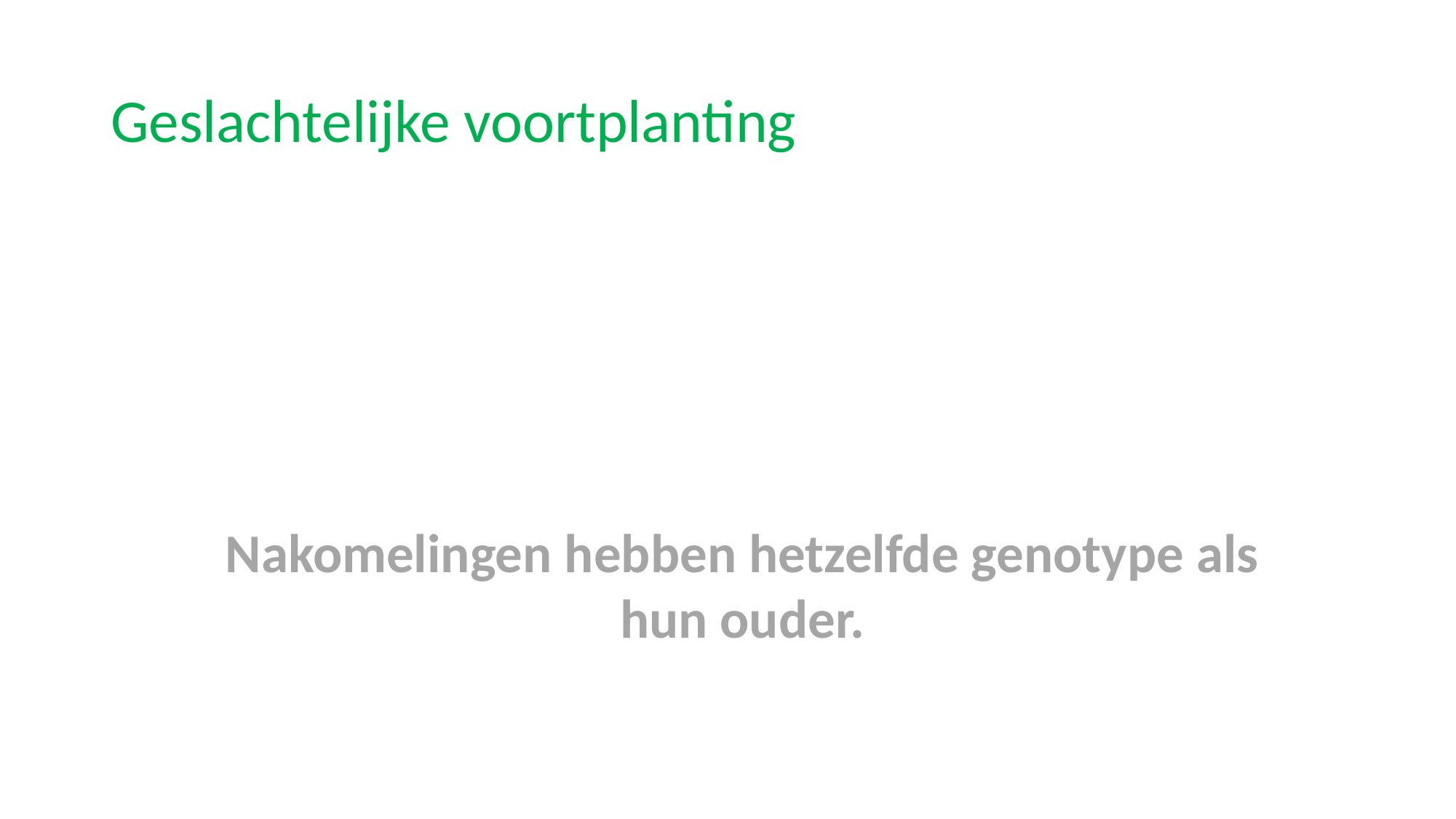

# Geslachtelijke voortplanting
Nakomelingen hebben hetzelfde genotype als hun ouder.